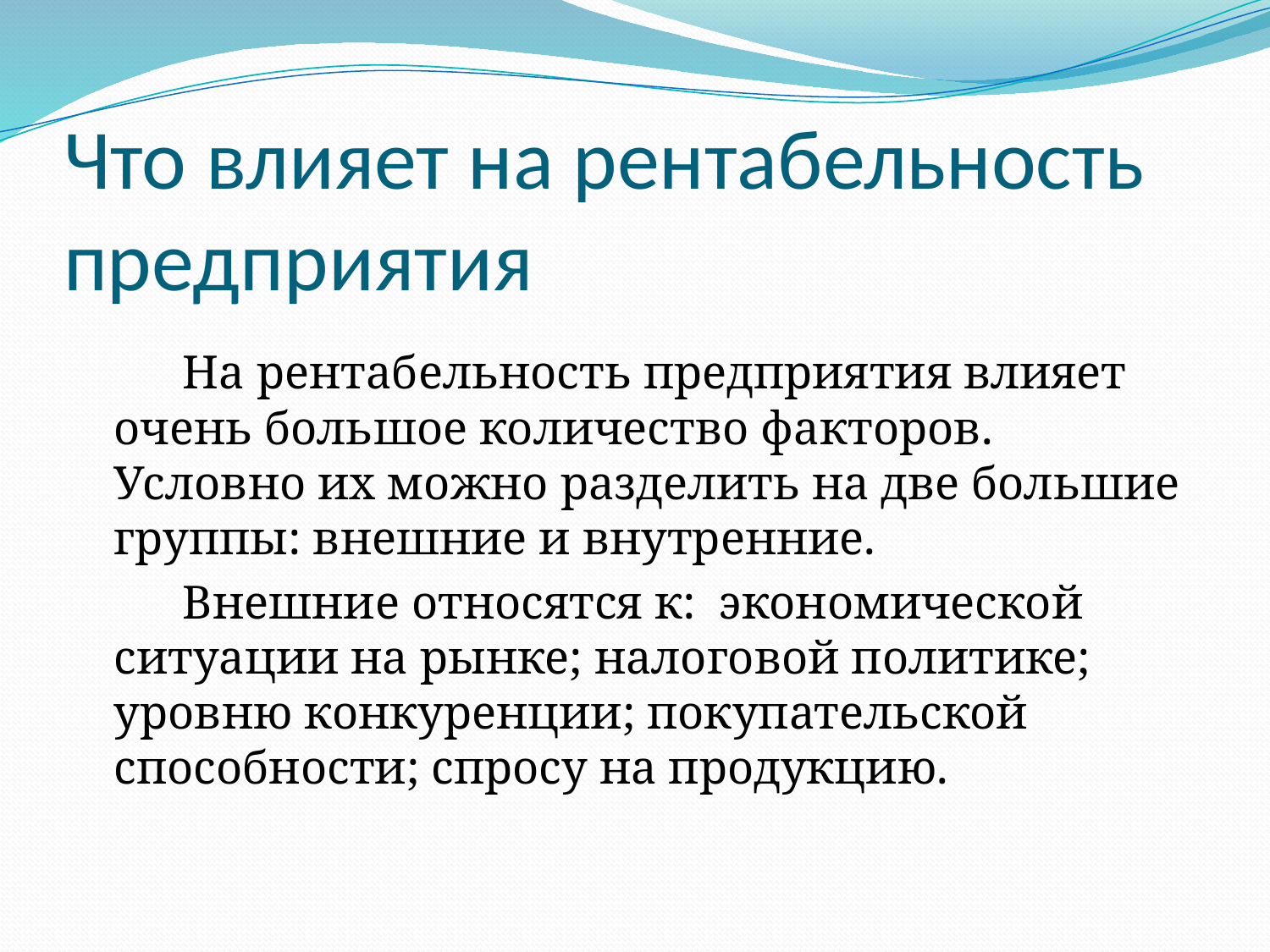

# Что влияет на рентабельность предприятия
         На рентабельность предприятия влияет очень большое количество факторов. Условно их можно разделить на две большие группы: внешние и внутренние.
         Внешние относятся к:  экономической ситуации на рынке; налоговой политике; уровню конкуренции; покупательской способности; спросу на продукцию.